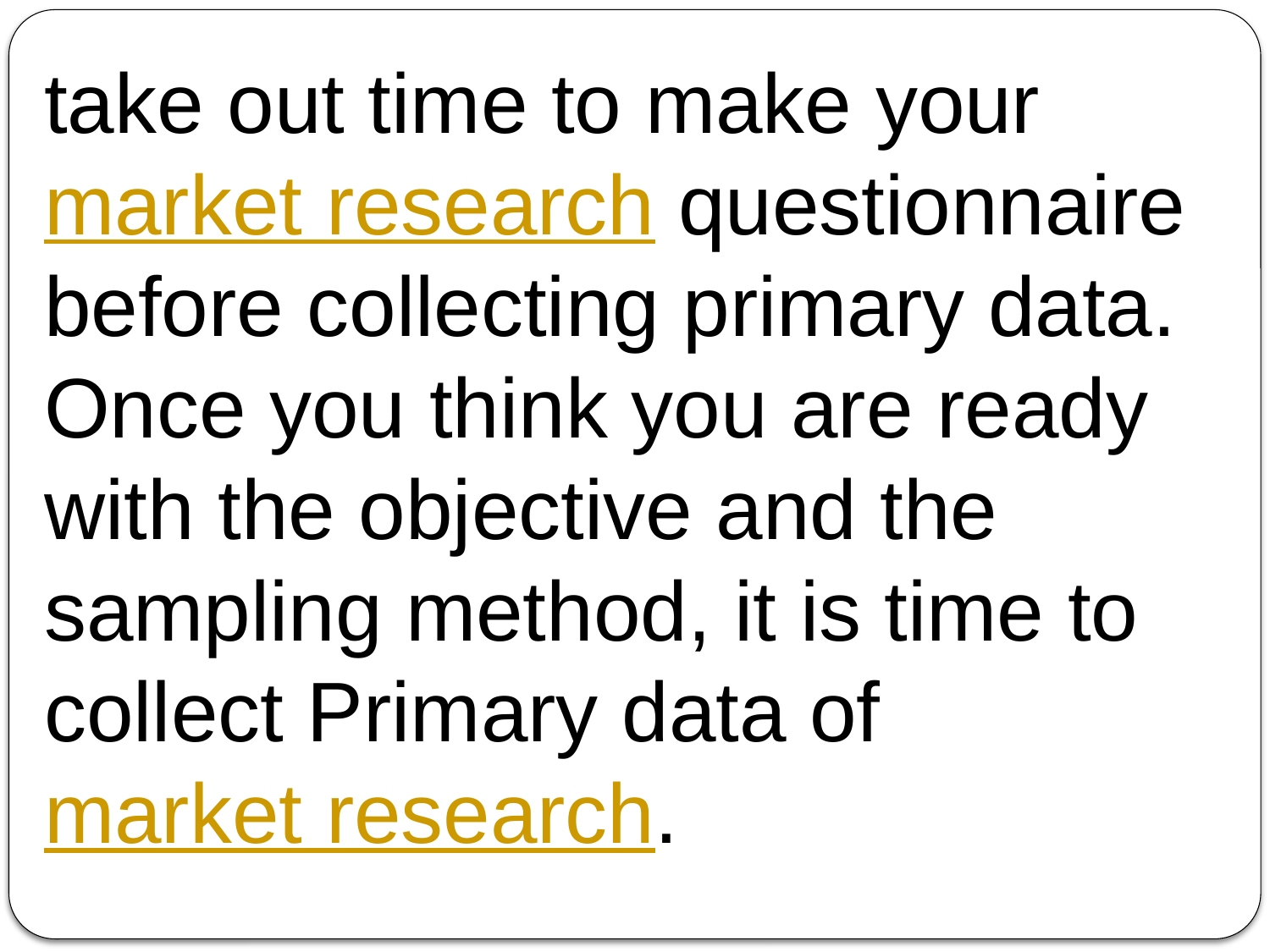

take out time to make your market research questionnaire before collecting primary data. Once you think you are ready with the objective and the sampling method, it is time to collect Primary data of market research.